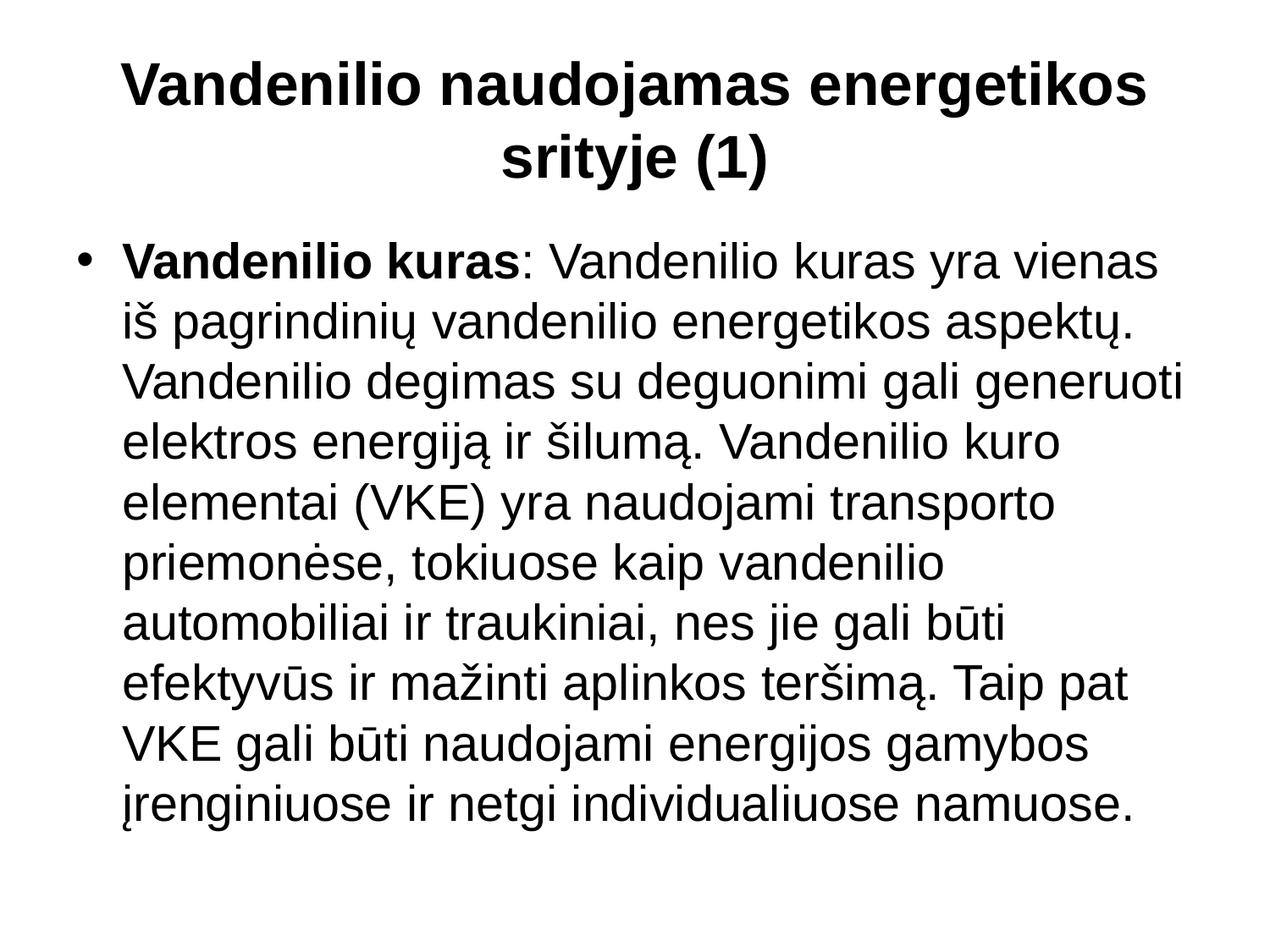

# Vandenilio naudojamas energetikos srityje (1)
Vandenilio kuras: Vandenilio kuras yra vienas iš pagrindinių vandenilio energetikos aspektų. Vandenilio degimas su deguonimi gali generuoti elektros energiją ir šilumą. Vandenilio kuro elementai (VKE) yra naudojami transporto priemonėse, tokiuose kaip vandenilio automobiliai ir traukiniai, nes jie gali būti efektyvūs ir mažinti aplinkos teršimą. Taip pat VKE gali būti naudojami energijos gamybos įrenginiuose ir netgi individualiuose namuose.